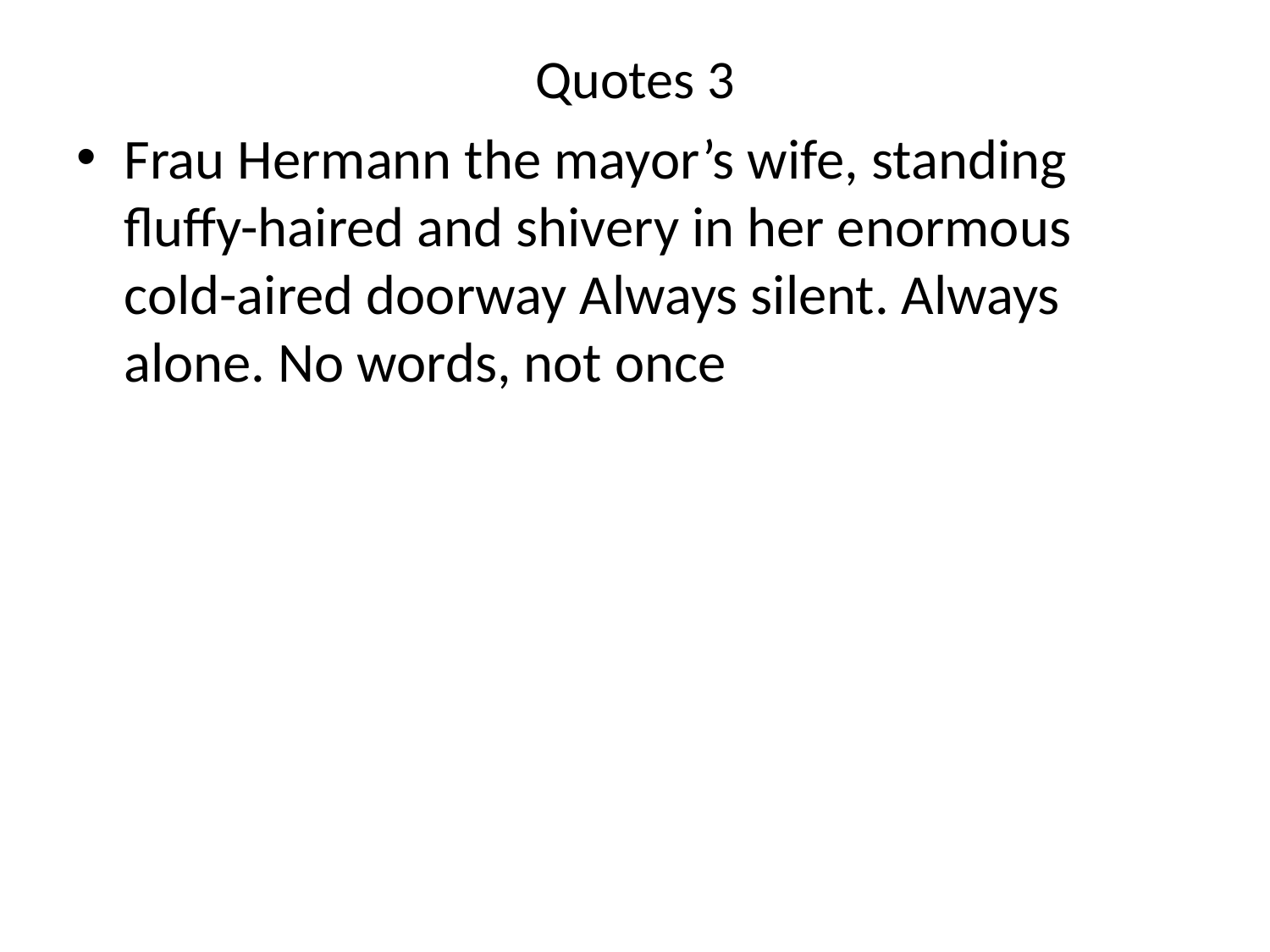

# Quotes 3
Frau Hermann the mayor’s wife, standing fluffy-haired and shivery in her enormous cold-aired doorway Always silent. Always alone. No words, not once